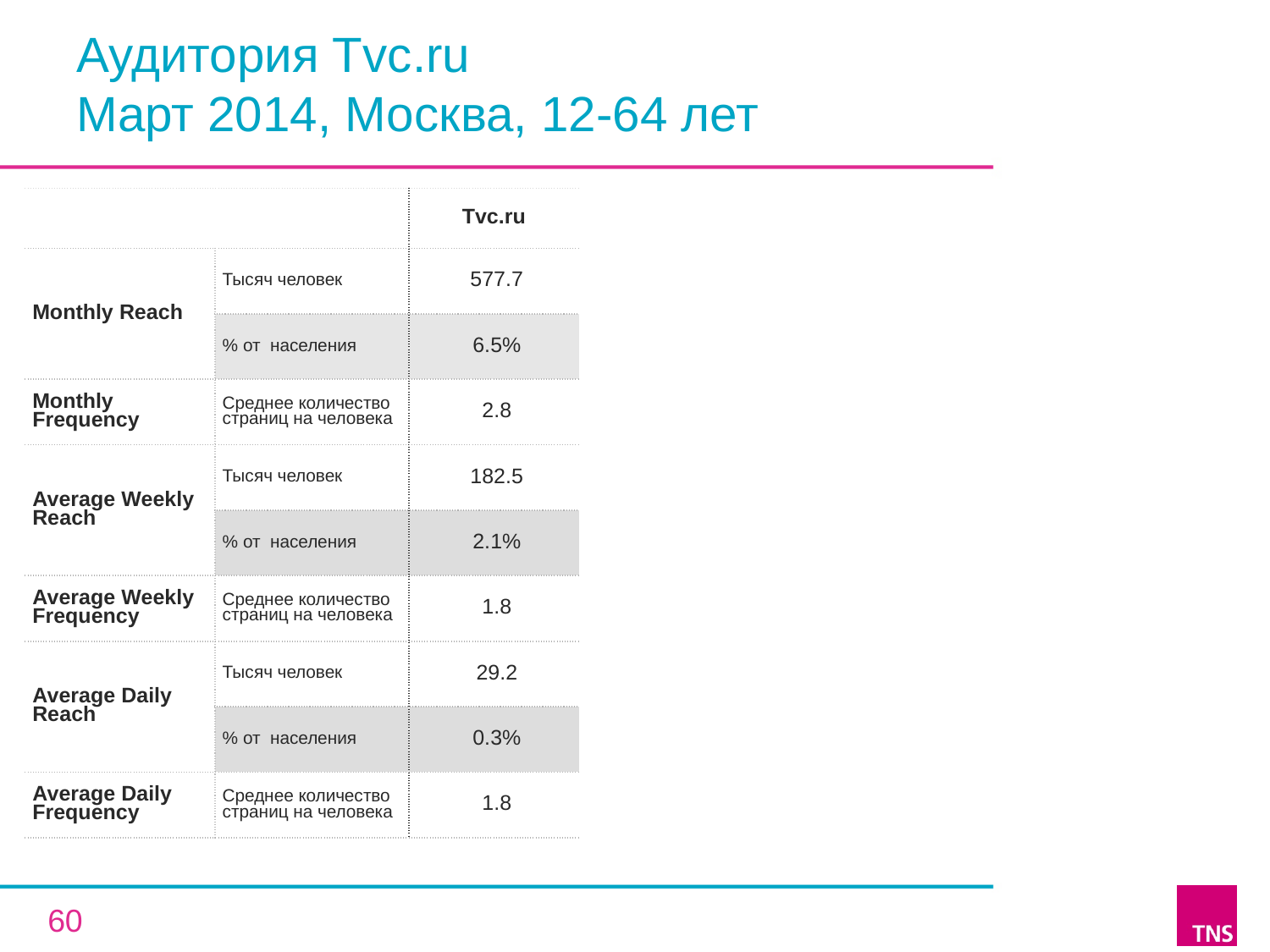

# Аудитория Tvc.ru Март 2014, Москва, 12-64 лет
|  |  | Tvc.ru |
| --- | --- | --- |
| Monthly Reach | Тысяч человек | 577.7 |
|  | % от населения | 6.5% |
| Monthly Frequency | Среднее количество страниц на человека | 2.8 |
| Average Weekly Reach | Тысяч человек | 182.5 |
|  | % от населения | 2.1% |
| Average Weekly Frequency | Среднее количество страниц на человека | 1.8 |
| Average Daily Reach | Тысяч человек | 29.2 |
|  | % от населения | 0.3% |
| Average Daily Frequency | Среднее количество страниц на человека | 1.8 |

60